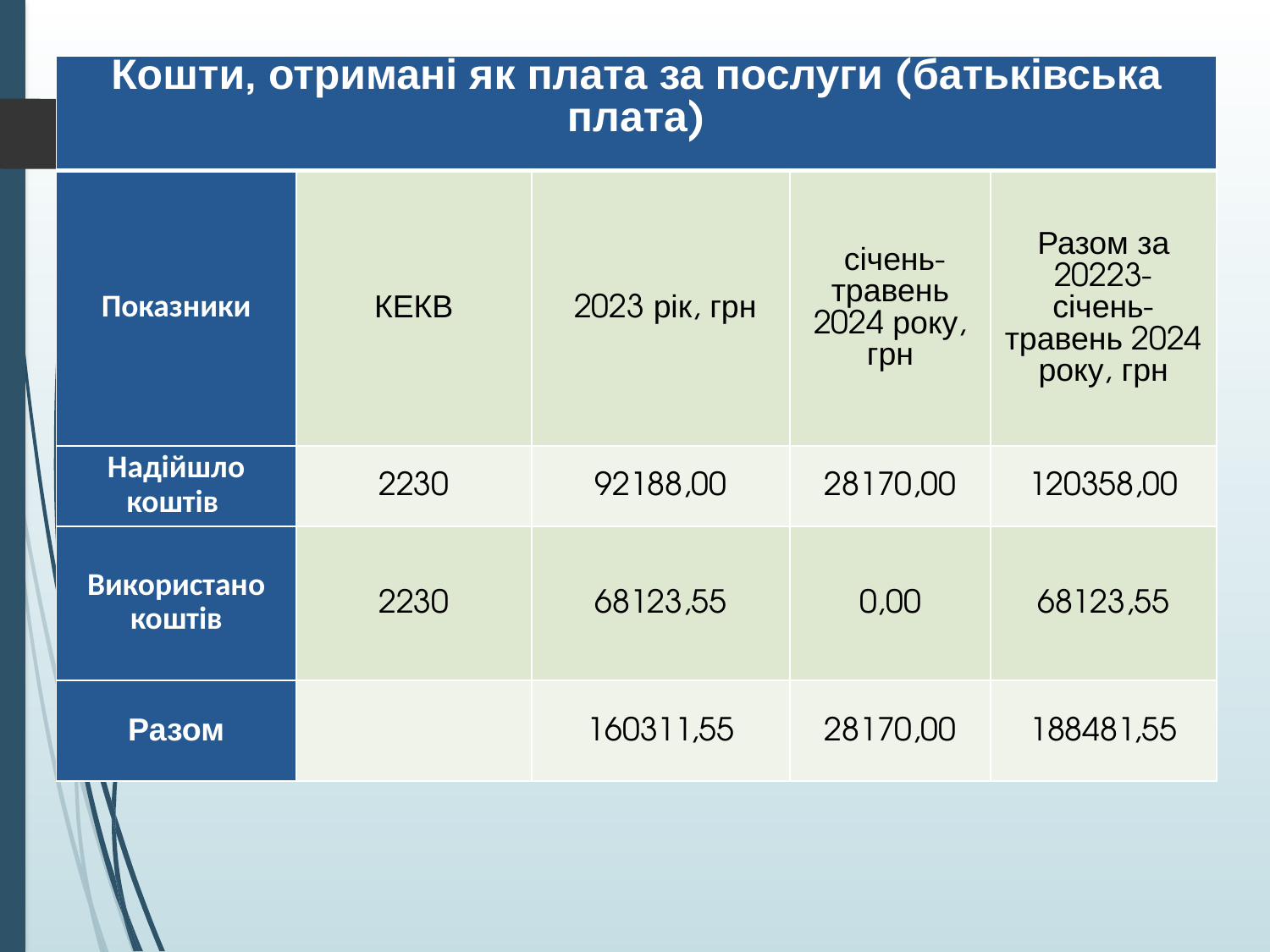

| Кошти, отримані як плата за послуги (батьківська плата) |  |  |  |  |
| --- | --- | --- | --- | --- |
| Показники | КЕКВ | 2023 рік, грн | січень-травень 2024 року, грн | Разом за 20223- січень-травень 2024 року, грн |
| Надійшло коштів | 2230 | 92188,00 | 28170,00 | 120358,00 |
| Використано коштів | 2230 | 68123,55 | 0,00 | 68123,55 |
| Разом |  | 160311,55 | 28170,00 | 188481,55 |